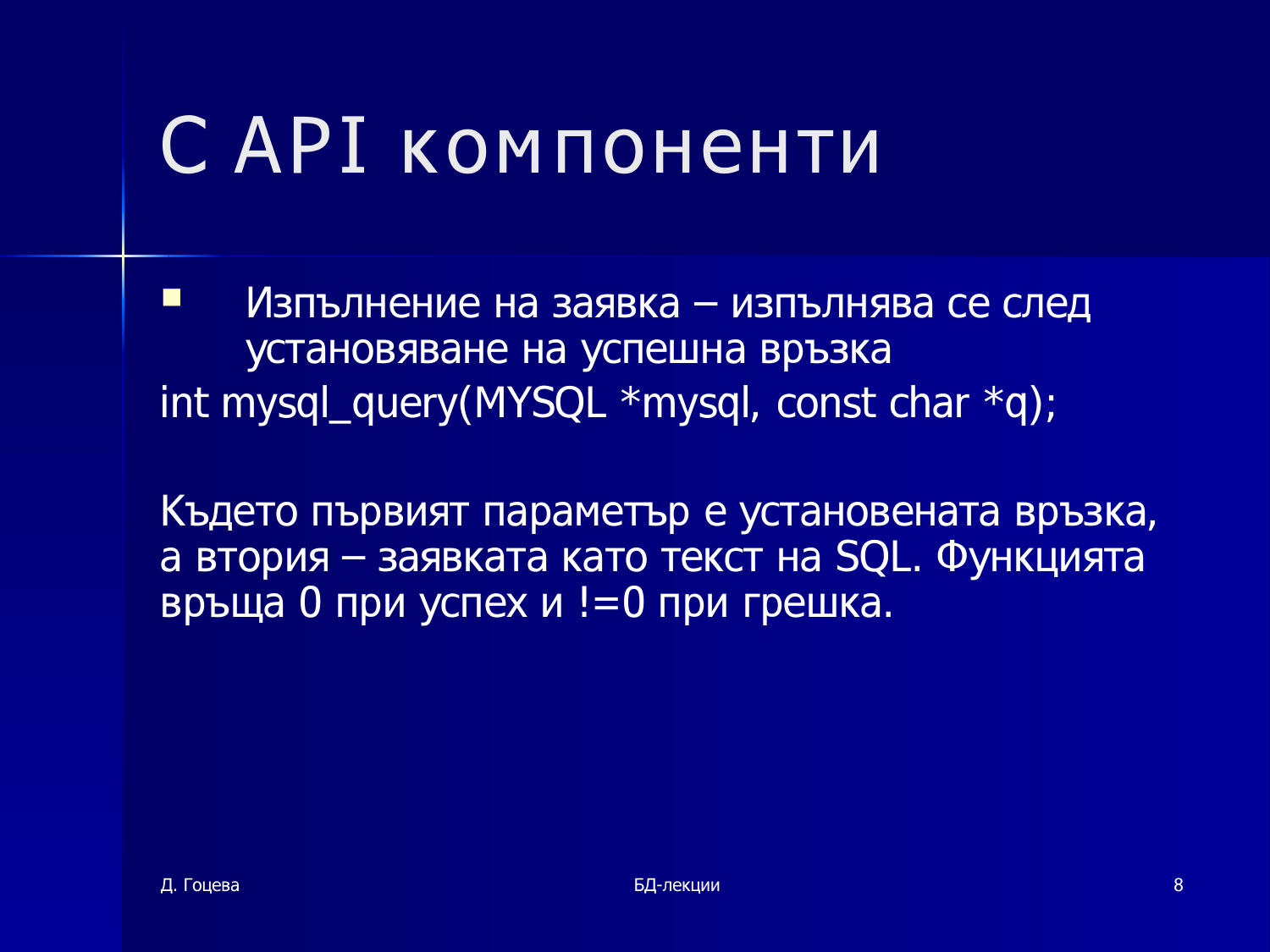

# C API компоненти
Изпълнение на заявка – изпълнява се след установяване на успешна връзка
int mysql_query(MYSQL *mysql, const char *q);

Където първият параметър е установената връзка, а втория – заявката като текст на SQL. Функцията връща 0 при успех и !=0 при грешка.

Д. Гоцева
БД-лекции
8